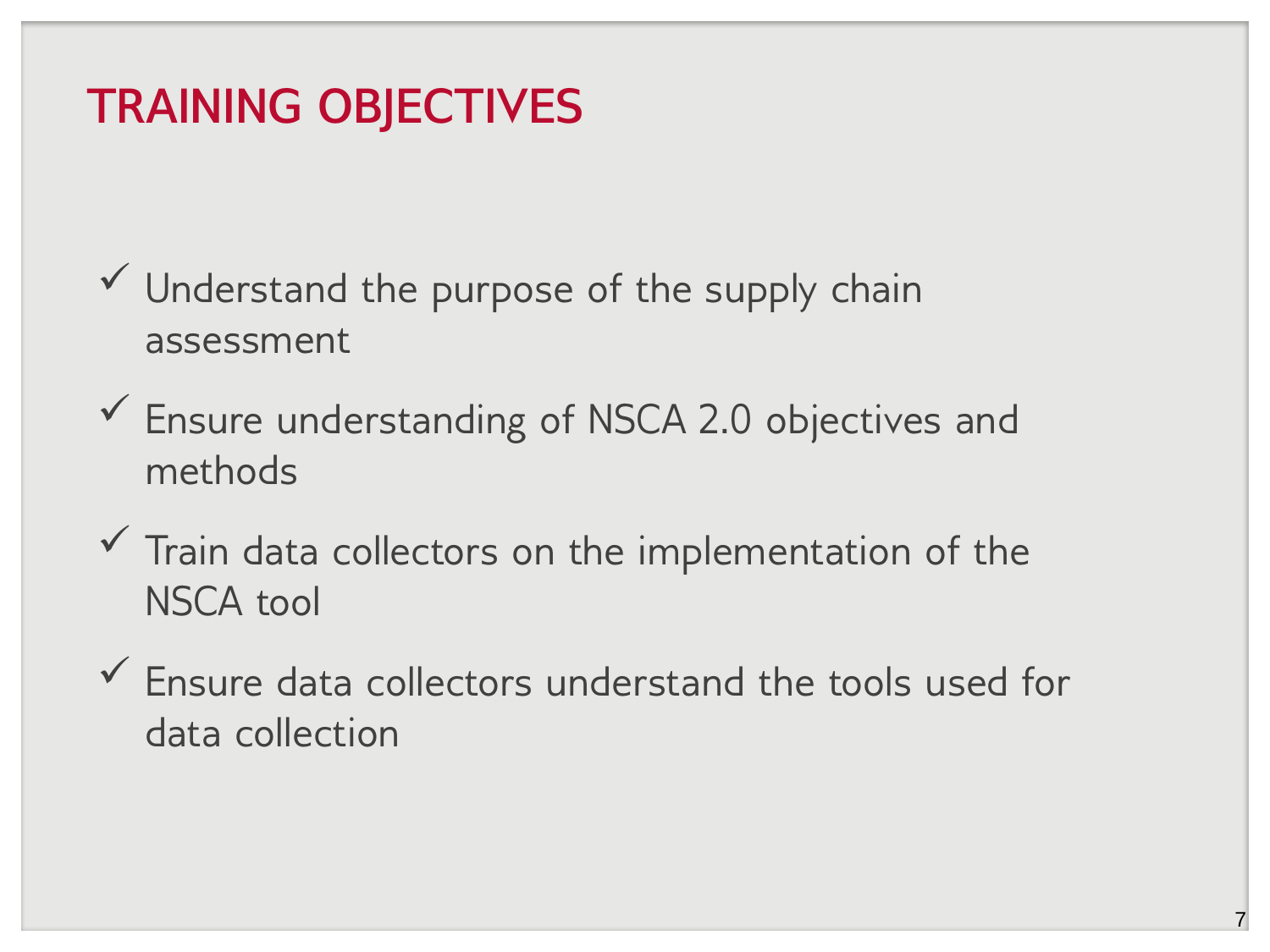

TRAINING OBJECTIVES
Understand the purpose of the supply chain assessment
Ensure understanding of NSCA 2.0 objectives and methods
Train data collectors on the implementation of the NSCA tool
Ensure data collectors understand the tools used for data collection